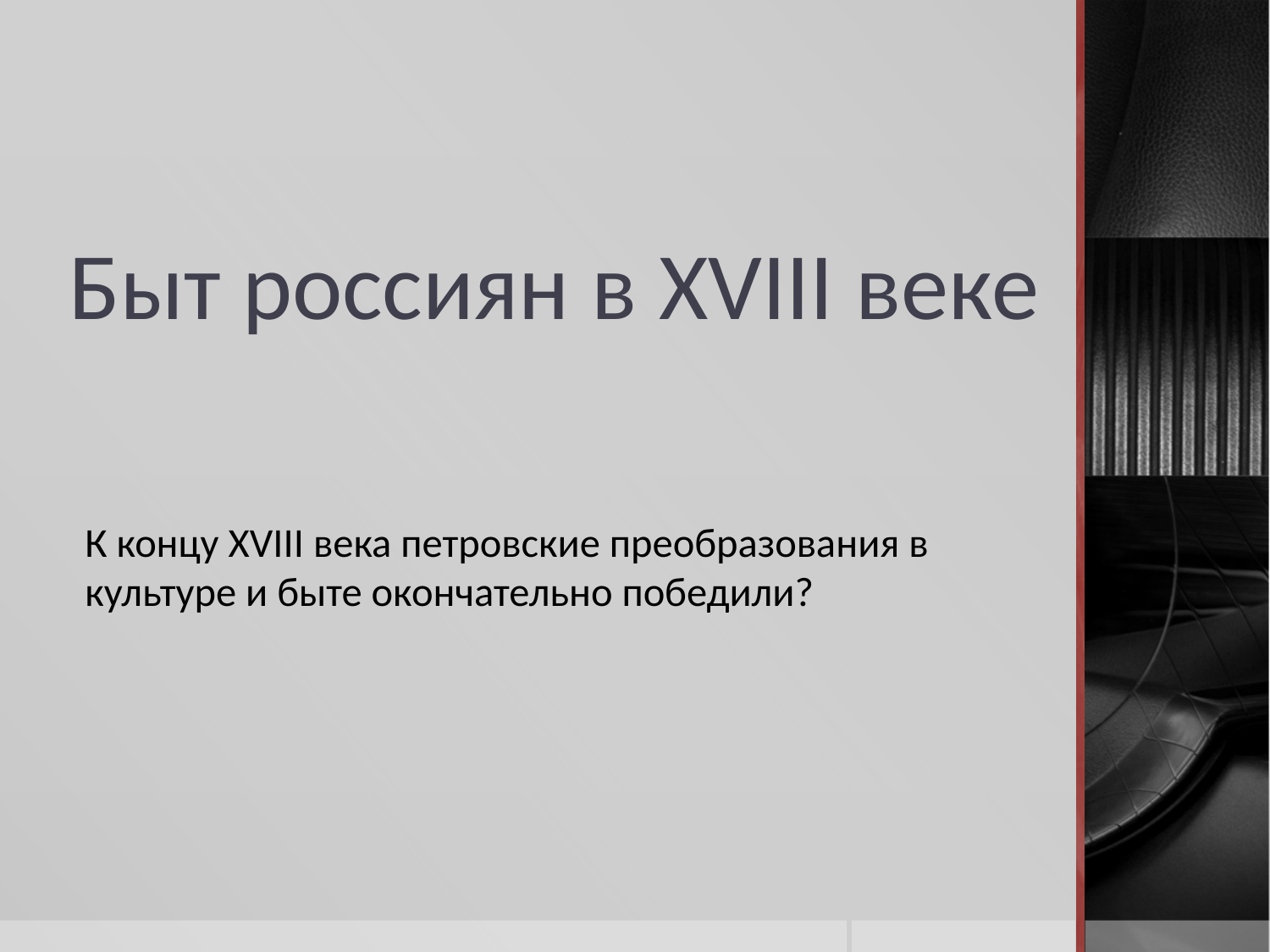

# Быт россиян в XVIII веке
К концу XVIII века петровские преобразования в культуре и быте окончательно победили?